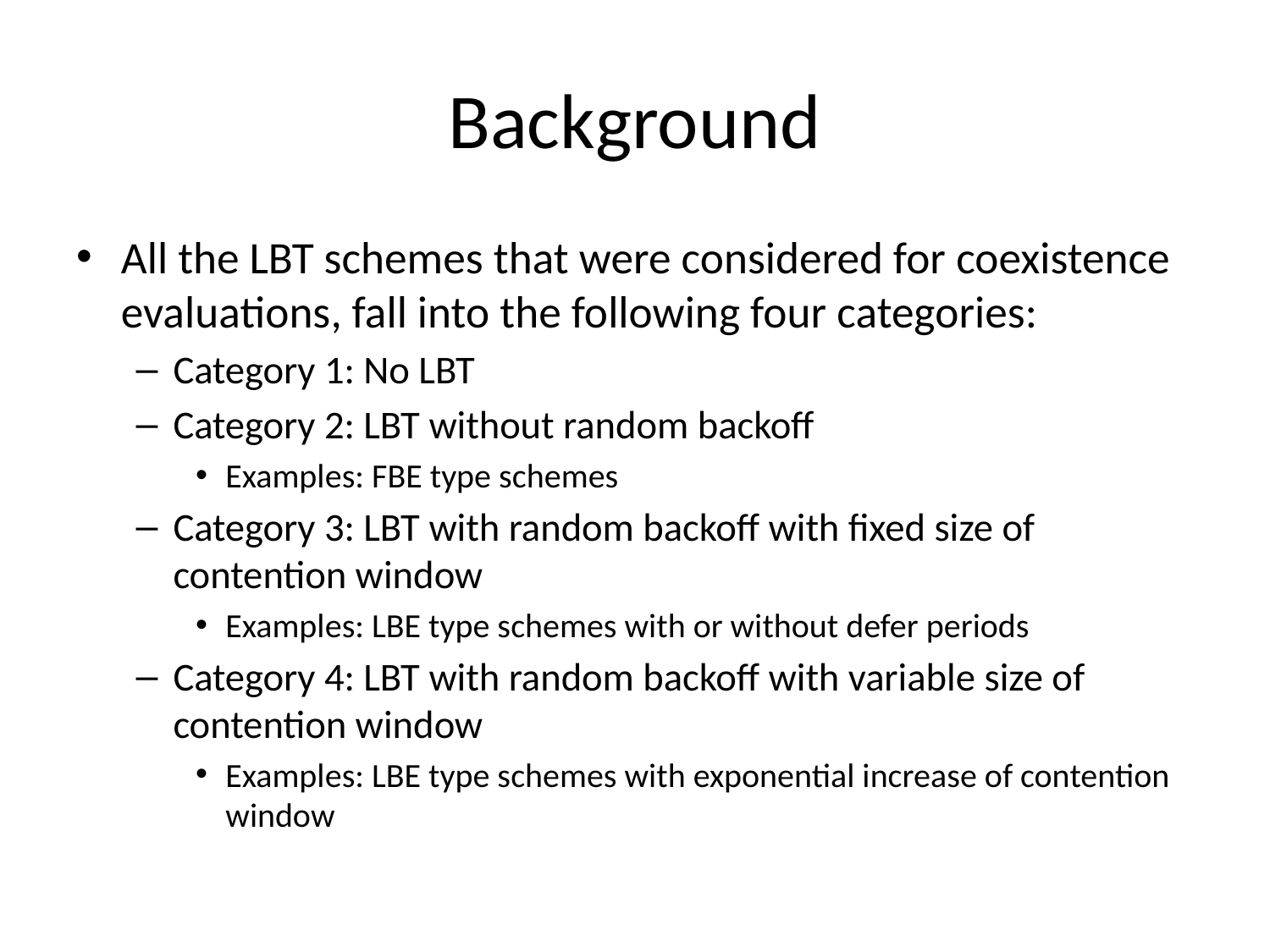

# Background
All the LBT schemes that were considered for coexistence evaluations, fall into the following four categories:
Category 1: No LBT
Category 2: LBT without random backoff
Examples: FBE type schemes
Category 3: LBT with random backoff with fixed size of contention window
Examples: LBE type schemes with or without defer periods
Category 4: LBT with random backoff with variable size of contention window
Examples: LBE type schemes with exponential increase of contention window